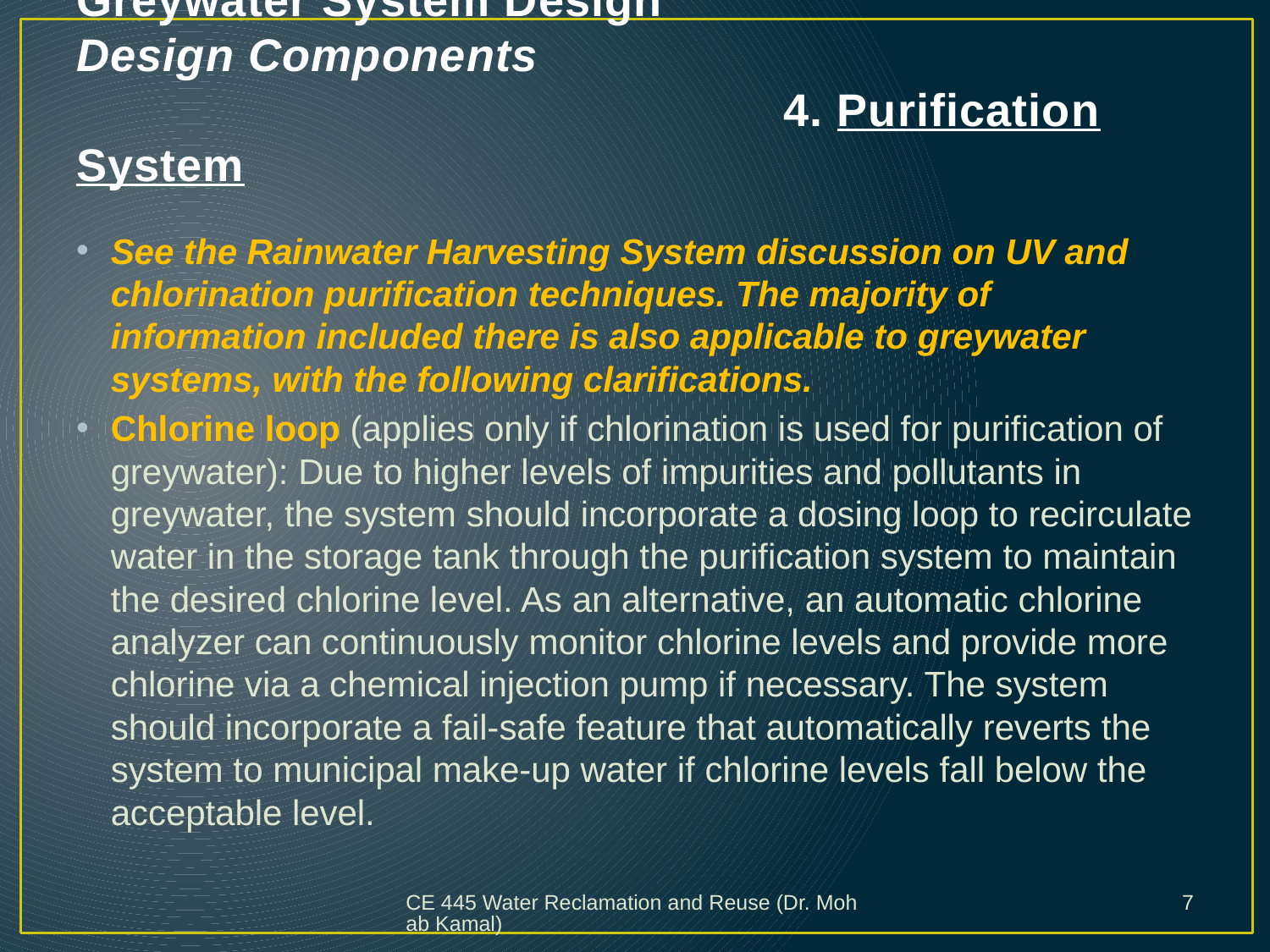

# Greywater System Design Design Components 4. Purification System
See the Rainwater Harvesting System discussion on UV and chlorination purification techniques. The majority of information included there is also applicable to greywater systems, with the following clarifications.
Chlorine loop (applies only if chlorination is used for purification of greywater): Due to higher levels of impurities and pollutants in greywater, the system should incorporate a dosing loop to recirculate water in the storage tank through the purification system to maintain the desired chlorine level. As an alternative, an automatic chlorine analyzer can continuously monitor chlorine levels and provide more chlorine via a chemical injection pump if necessary. The system should incorporate a fail-safe feature that automatically reverts the system to municipal make-up water if chlorine levels fall below the acceptable level.
CE 445 Water Reclamation and Reuse (Dr. Mohab Kamal)
7